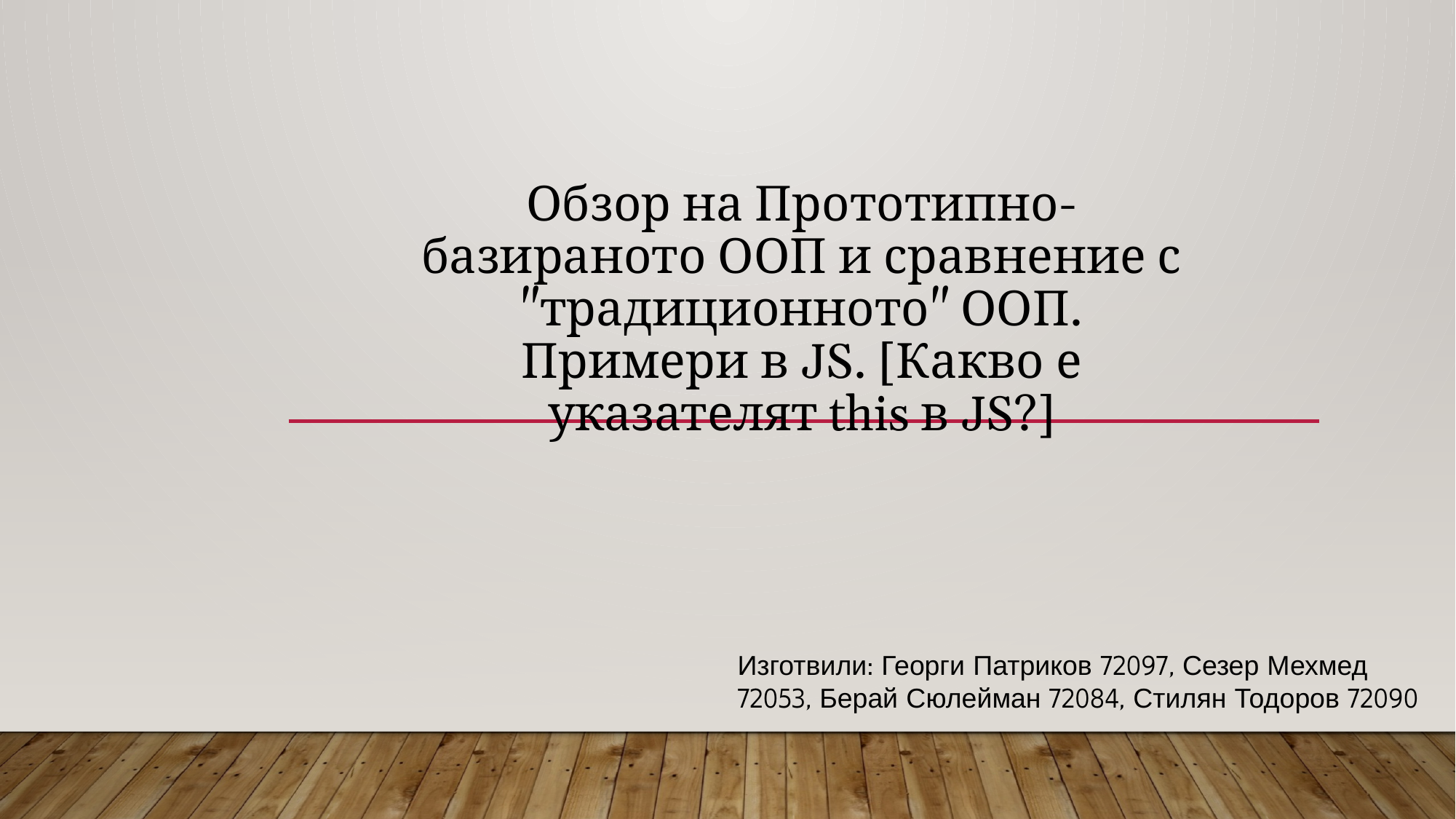

Обзор на Прототипно-базираното ООП и сравнение с "традиционното" ООП. Примери в JS. [Какво е указателят this в JS?]
Изготвили: Георги Патриков 72097, Сезер Мехмед 72053, Берай Сюлейман 72084, Стилян Тодоров 72090